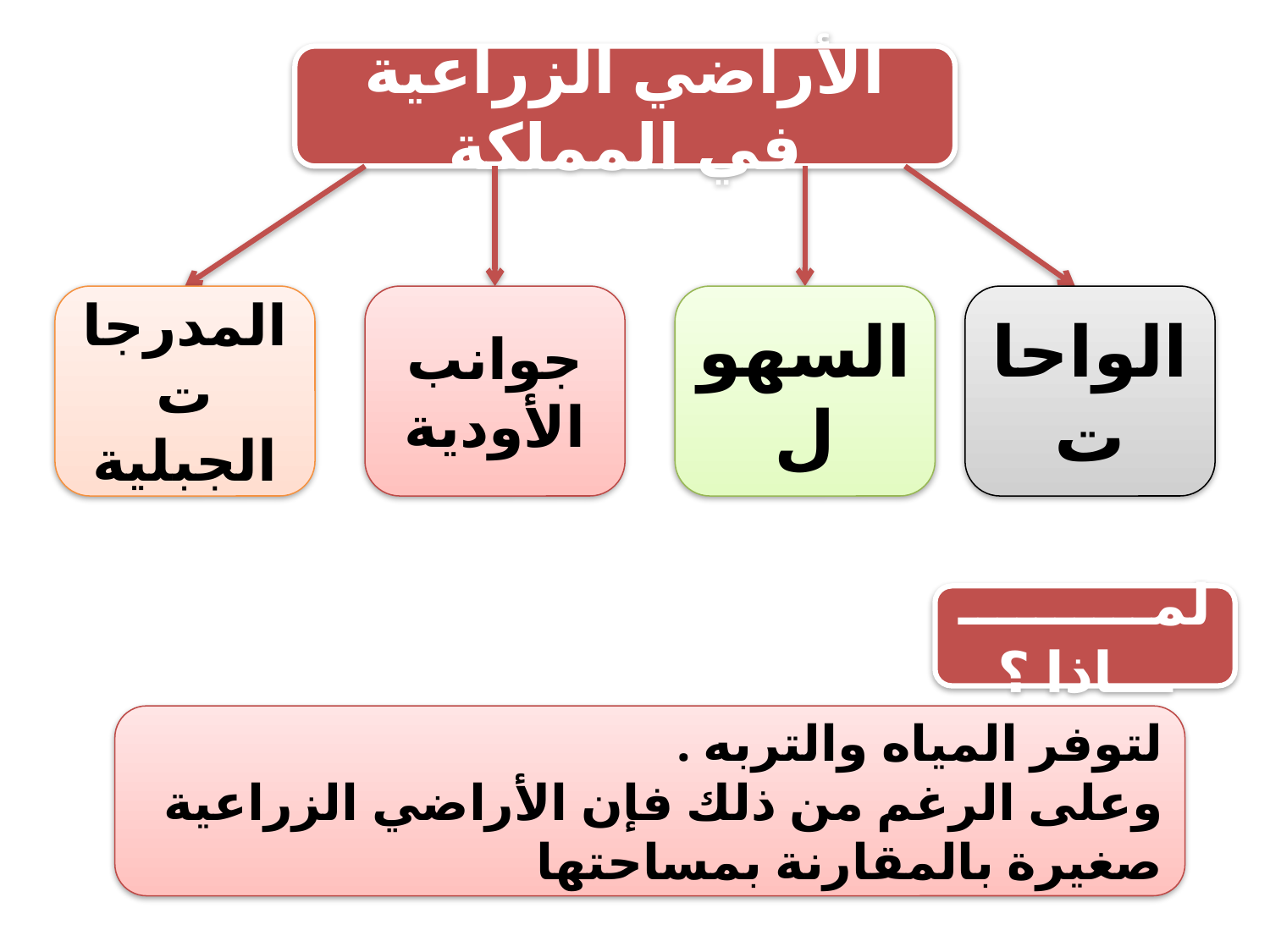

الأراضي الزراعية في المملكة
المدرجات الجبلية
جوانب الأودية
السهول
الواحات
لمـــــــــــــاذا ؟
لتوفر المياه والتربه .
وعلى الرغم من ذلك فإن الأراضي الزراعية صغيرة بالمقارنة بمساحتها